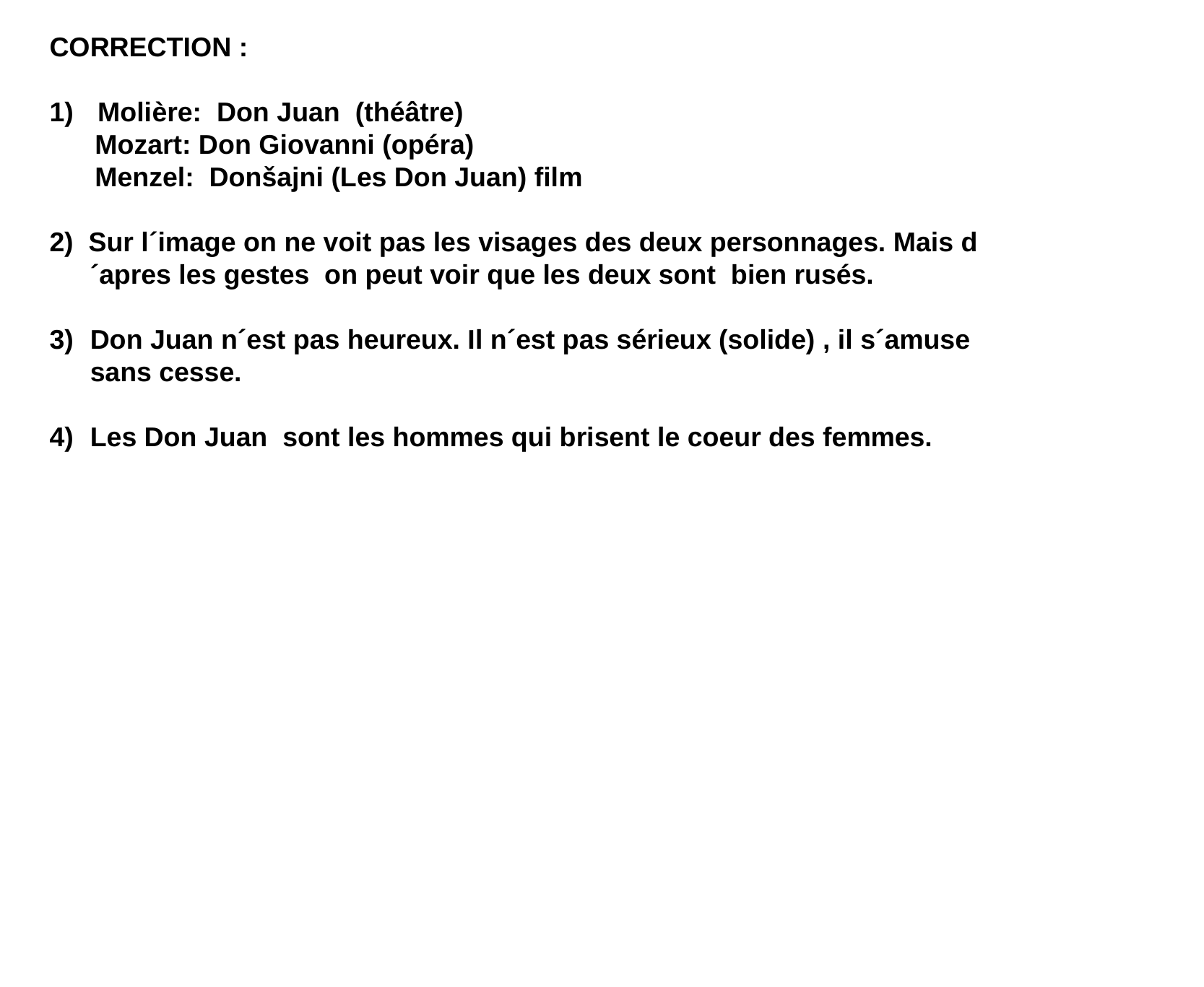

CORRECTION :

 Molière:  Don Juan  (théâtre)
      Mozart: Don Giovanni (opéra)
      Menzel:  Donšajni (Les Don Juan) film

2)  Sur l´image on ne voit pas les visages des deux personnages. Mais d´apres les gestes  on peut voir que les deux sont  bien rusés.

Don Juan n´est pas heureux. Il n´est pas sérieux (solide) , il s´amuse sans cesse.

Les Don Juan  sont les hommes qui brisent le coeur des femmes.